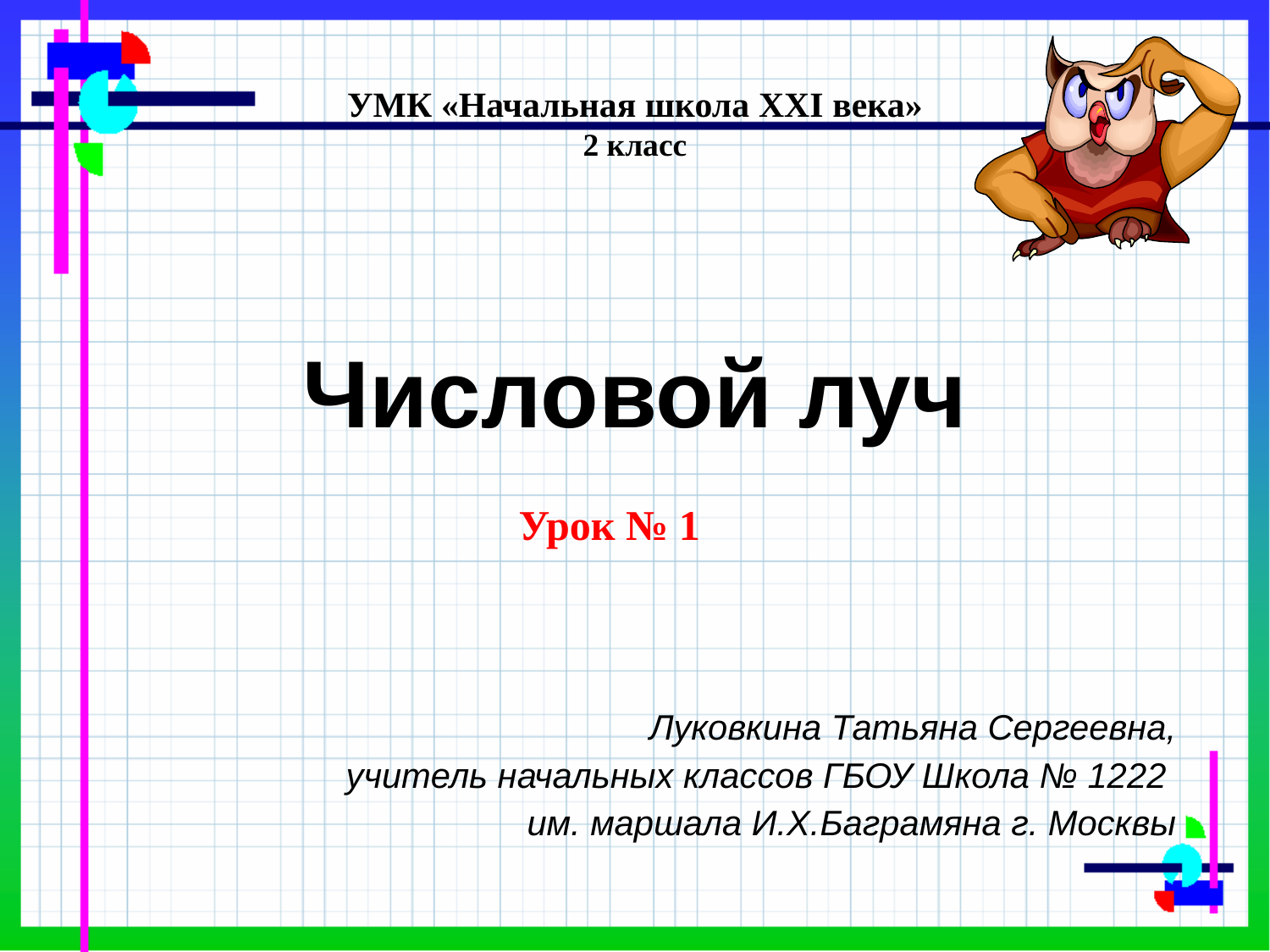

УМК «Начальная школа XXI века»
2 класс

# Числовой луч
Урок № 1
Луковкина Татьяна Сергеевна,
учитель начальных классов ГБОУ Школа № 1222
им. маршала И.Х.Баграмяна г. Москвы